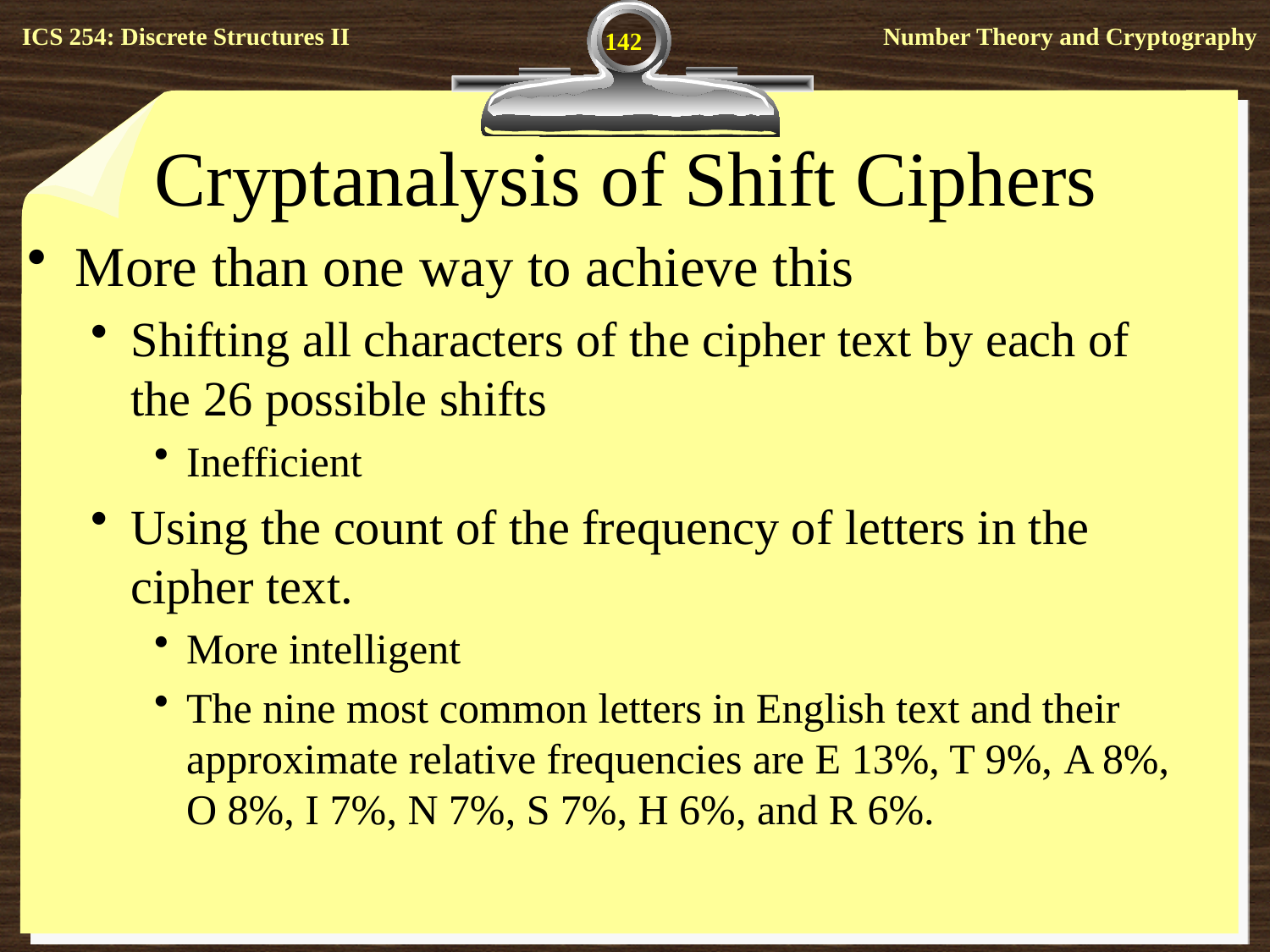

142
# Cryptanalysis of Shift Ciphers
More than one way to achieve this
Shifting all characters of the cipher text by each of the 26 possible shifts
Inefficient
Using the count of the frequency of letters in the cipher text.
More intelligent
The nine most common letters in English text and their approximate relative frequencies are E 13%, T 9%, A 8%, O 8%, I 7%, N 7%, S 7%, H 6%, and R 6%.